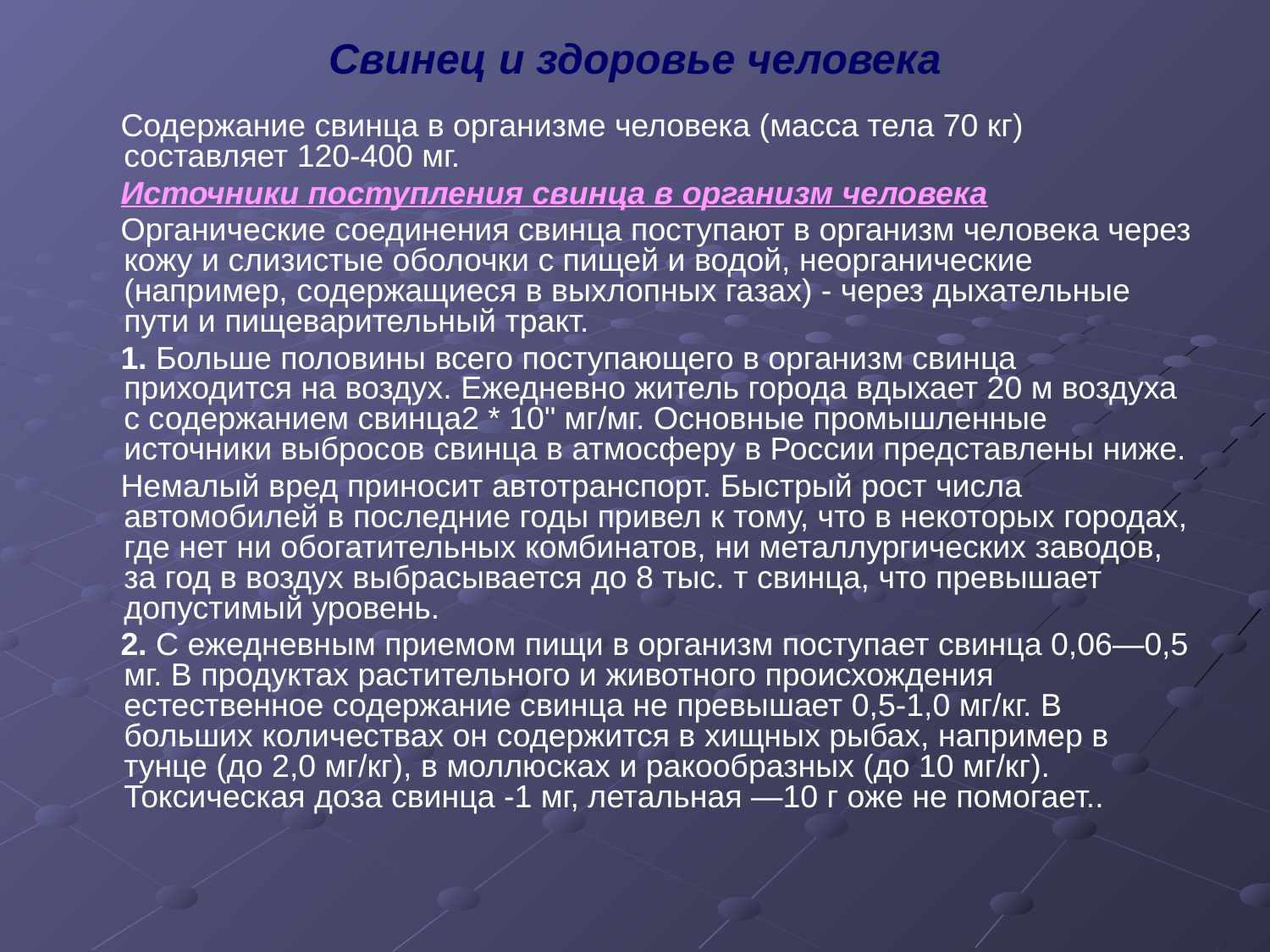

# Свинец и здоровье человека
     Содержание свинца в организме человека (масса тела 70 кг) составляет 120-400 мг.
     Источники поступления свинца в организм человека
     Органические соединения свинца поступают в организм человека через кожу и слизистые оболочки с пищей и водой, неорганические (например, содержащиеся в выхлопных газах) - через дыхательные пути и пищеварительный тракт.
     1. Больше половины всего поступающего в организм свинца приходится на воздух. Ежедневно житель города вдыхает 20 м воздуха с содержанием свинца2 * 10" мг/мг. Основные промышленные источники выбросов свинца в атмосферу в России представлены ниже.
     Немалый вред приносит автотранспорт. Быстрый рост числа автомобилей в последние годы привел к тому, что в некоторых городах, где нет ни обогатительных комбинатов, ни металлургических заводов, за год в воздух выбрасывается до 8 тыс. т свинца, что превышает допустимый уровень.
     2. С ежедневным приемом пищи в организм поступает свинца 0,06—0,5 мг. В продуктах растительного и животного происхождения естественное содержание свинца не превышает 0,5-1,0 мг/кг. В больших количествах он содержится в хищных рыбах, например в тунце (до 2,0 мг/кг), в моллюсках и ракообразных (до 10 мг/кг). Токсическая доза свинца -1 мг, летальная —10 г оже не помогает..